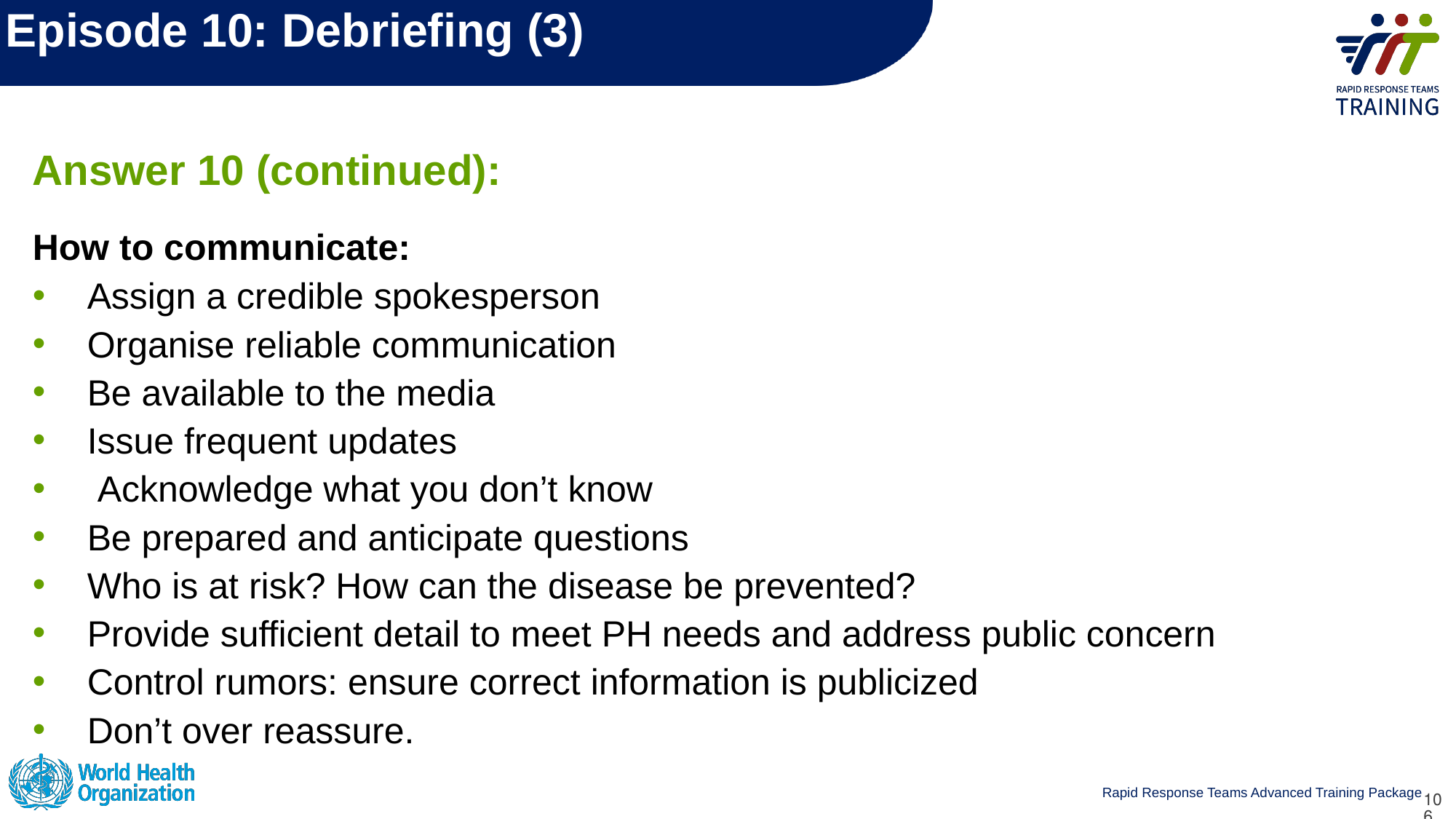

# Episode 10: Debriefing (3)
Answer 10 (continued):

How to communicate:
Assign a credible spokesperson
Organise reliable communication
Be available to the media
Issue frequent updates
 Acknowledge what you don’t know
Be prepared and anticipate questions
Who is at risk? How can the disease be prevented?
Provide sufficient detail to meet PH needs and address public concern
Control rumors: ensure correct information is publicized
Don’t over reassure.